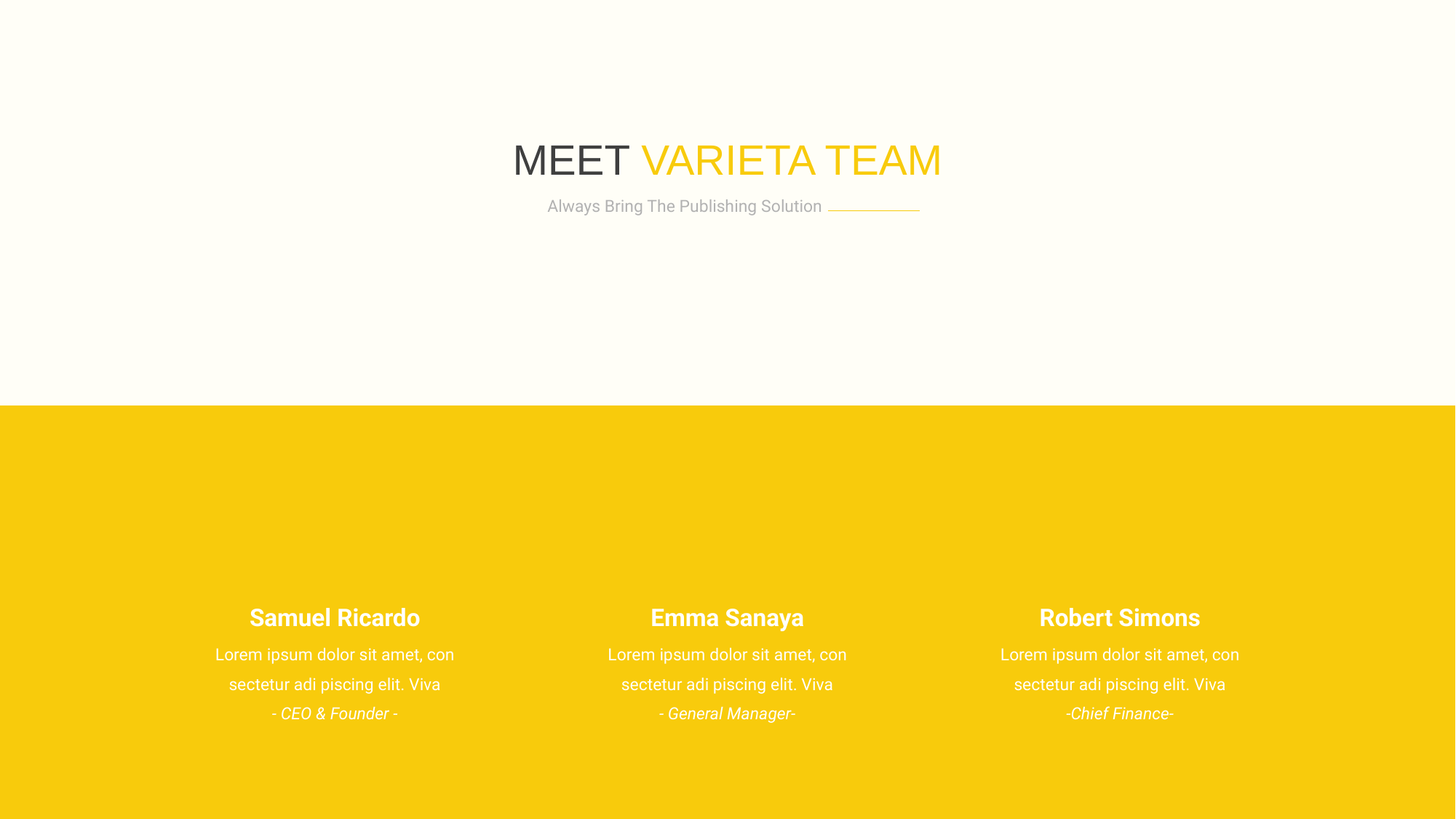

MEET VARIETA TEAM
Always Bring The Publishing Solution

Samuel Ricardo
Emma Sanaya
Robert Simons
Lorem ipsum dolor sit amet, con sectetur adi piscing elit. Viva
Lorem ipsum dolor sit amet, con sectetur adi piscing elit. Viva
Lorem ipsum dolor sit amet, con sectetur adi piscing elit. Viva
- CEO & Founder -
- General Manager-
-Chief Finance-